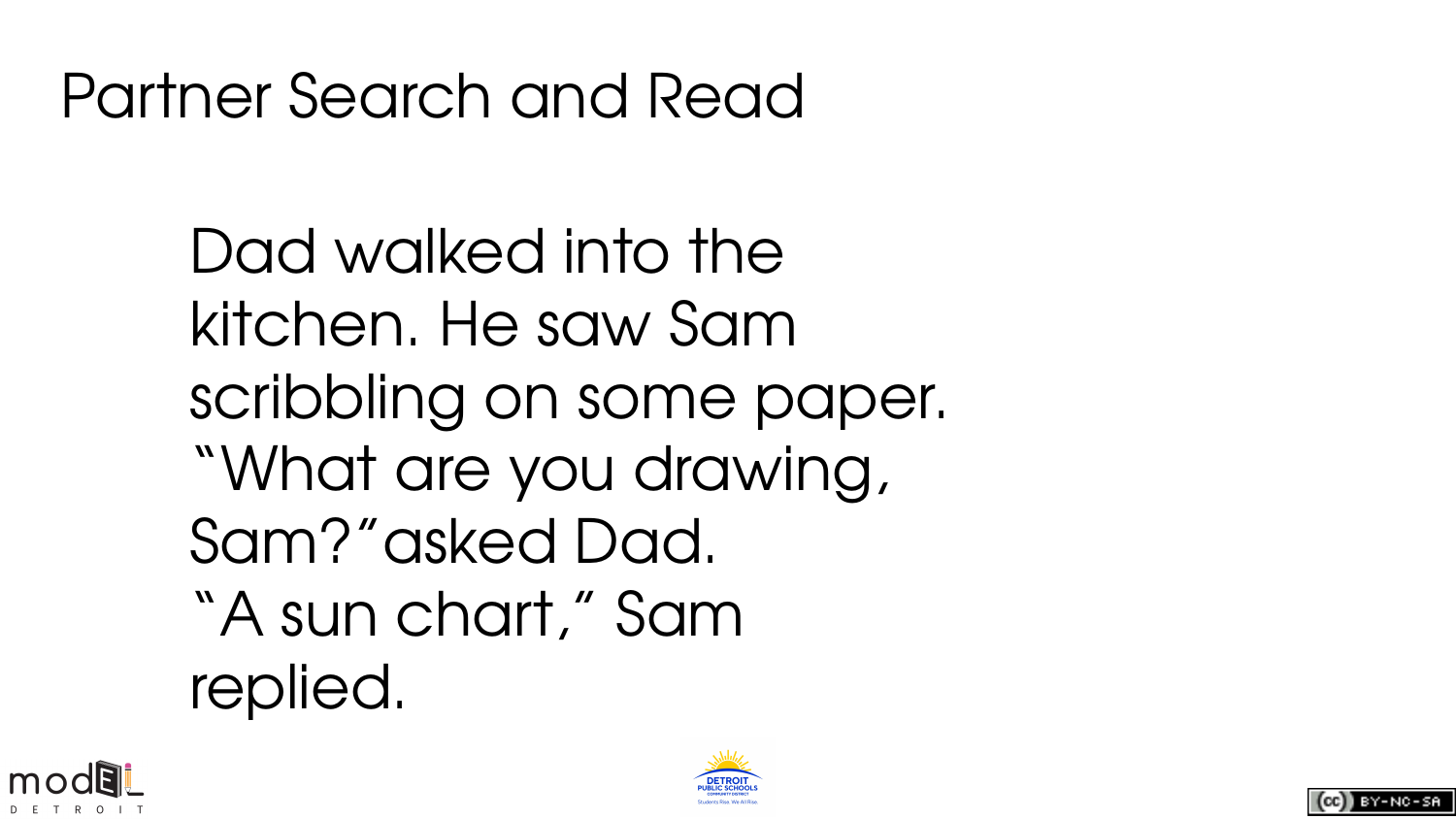

# Partner Search and Read

Dad walked into the kitchen. He saw Sam scribbling on some paper. “What are you drawing, Sam?”asked Dad.
“A sun chart,” Sam replied.